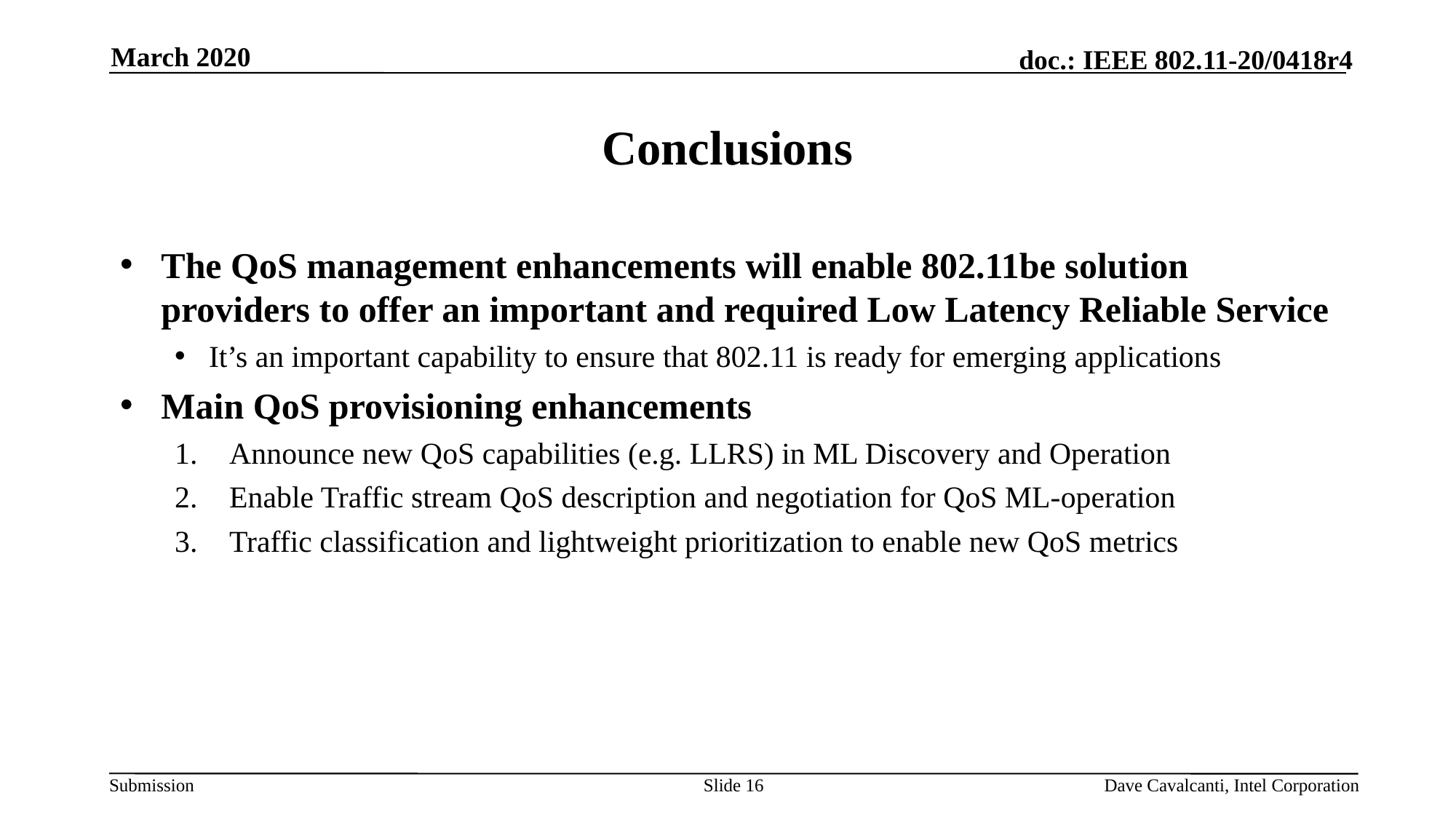

March 2020
# Conclusions
The QoS management enhancements will enable 802.11be solution providers to offer an important and required Low Latency Reliable Service
It’s an important capability to ensure that 802.11 is ready for emerging applications
Main QoS provisioning enhancements
Announce new QoS capabilities (e.g. LLRS) in ML Discovery and Operation
Enable Traffic stream QoS description and negotiation for QoS ML-operation
Traffic classification and lightweight prioritization to enable new QoS metrics
Slide 16
Dave Cavalcanti, Intel Corporation